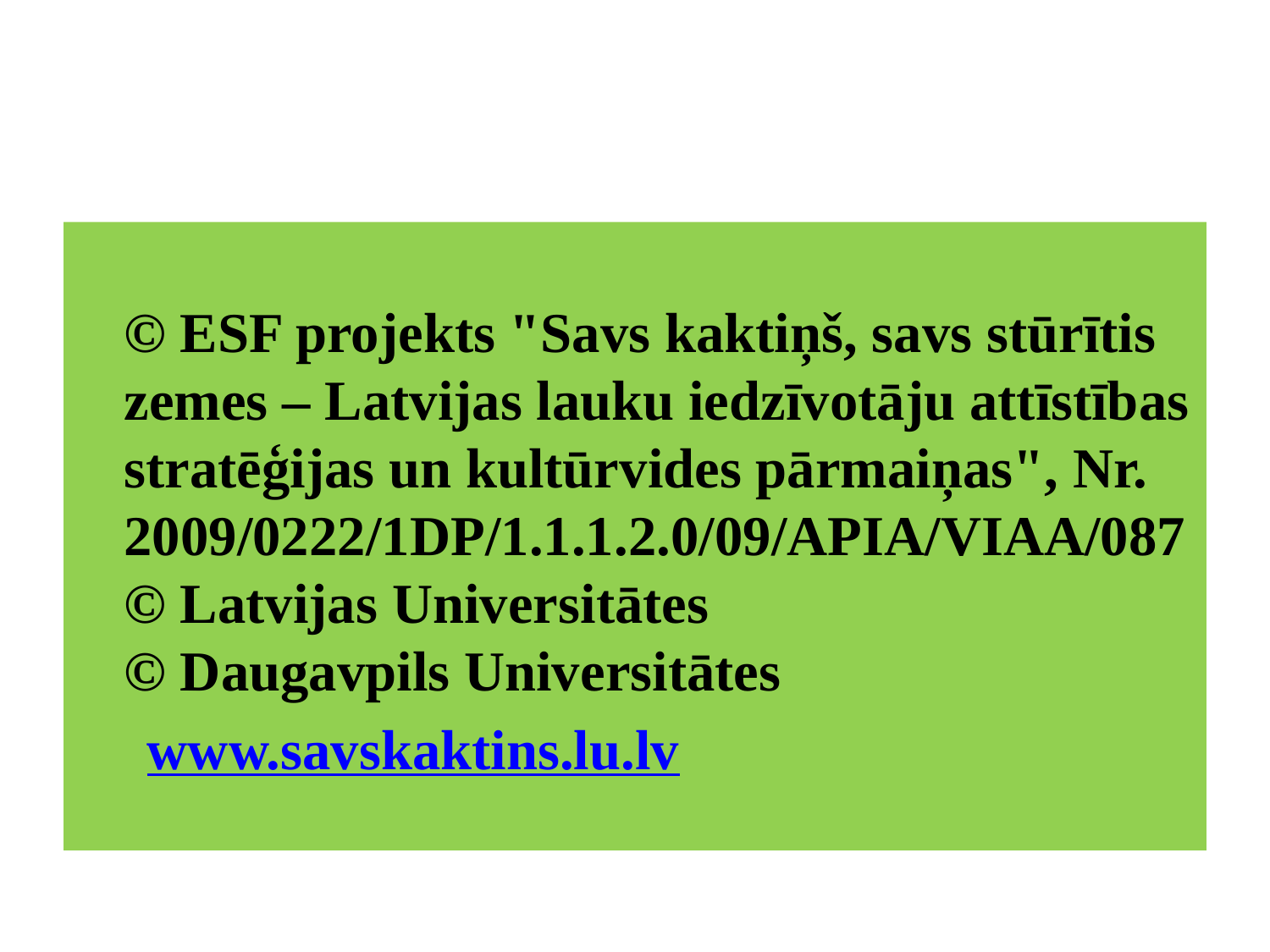

#
© ESF projekts "Savs kaktiņš, savs stūrītis zemes – Latvijas lauku iedzīvotāju attīstības stratēģijas un kultūrvides pārmaiņas", Nr. 2009/0222/1DP/1.1.1.2.0/09/APIA/VIAA/087
© Latvijas Universitātes
© Daugavpils Universitātes
     www.savskaktins.lu.lv